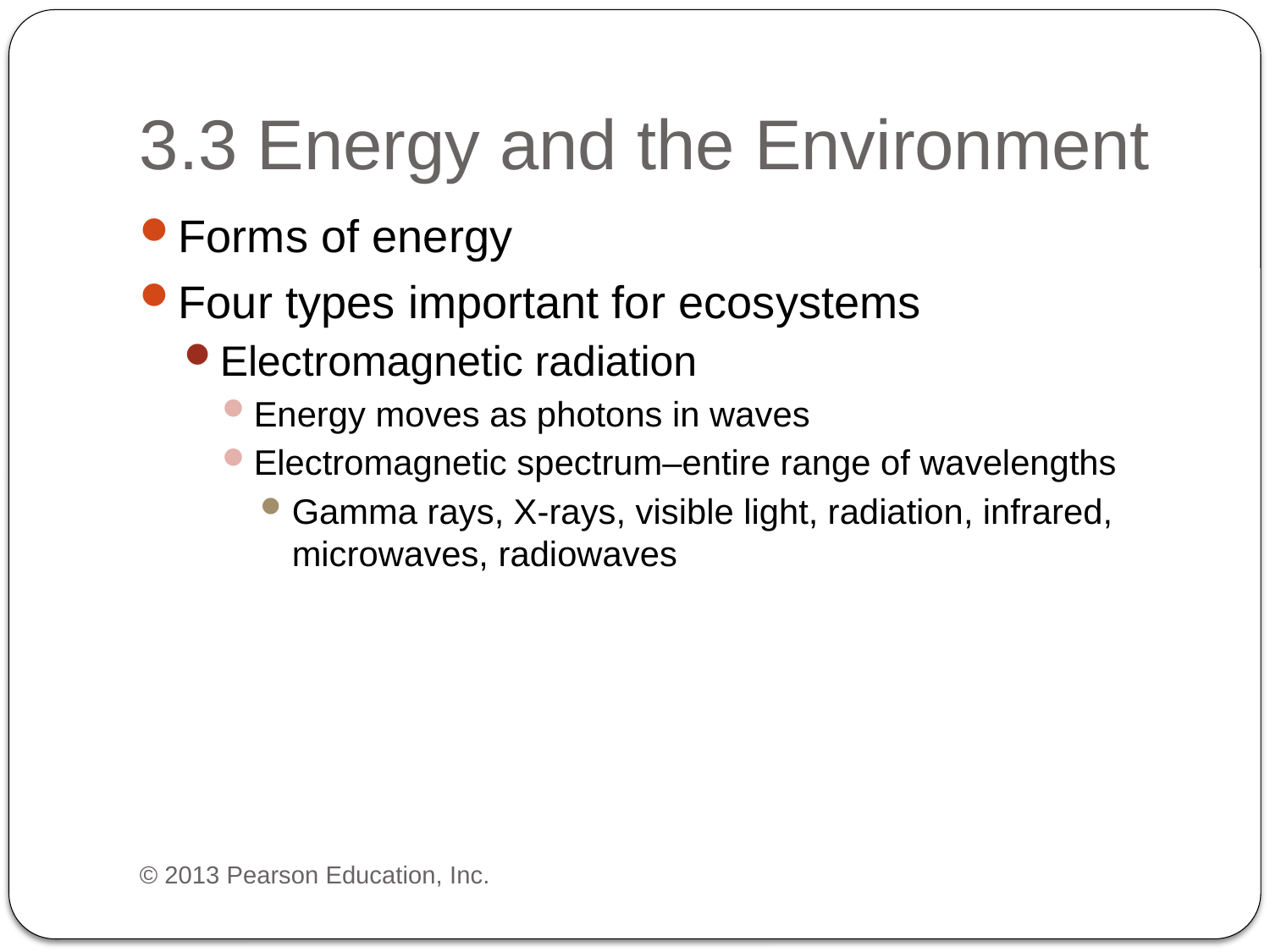

# 3.3 Energy and the Environment
Forms of energy
Four types important for ecosystems
Electromagnetic radiation
Energy moves as photons in waves
Electromagnetic spectrum–entire range of wavelengths
Gamma rays, X-rays, visible light, radiation, infrared, microwaves, radiowaves
© 2013 Pearson Education, Inc.